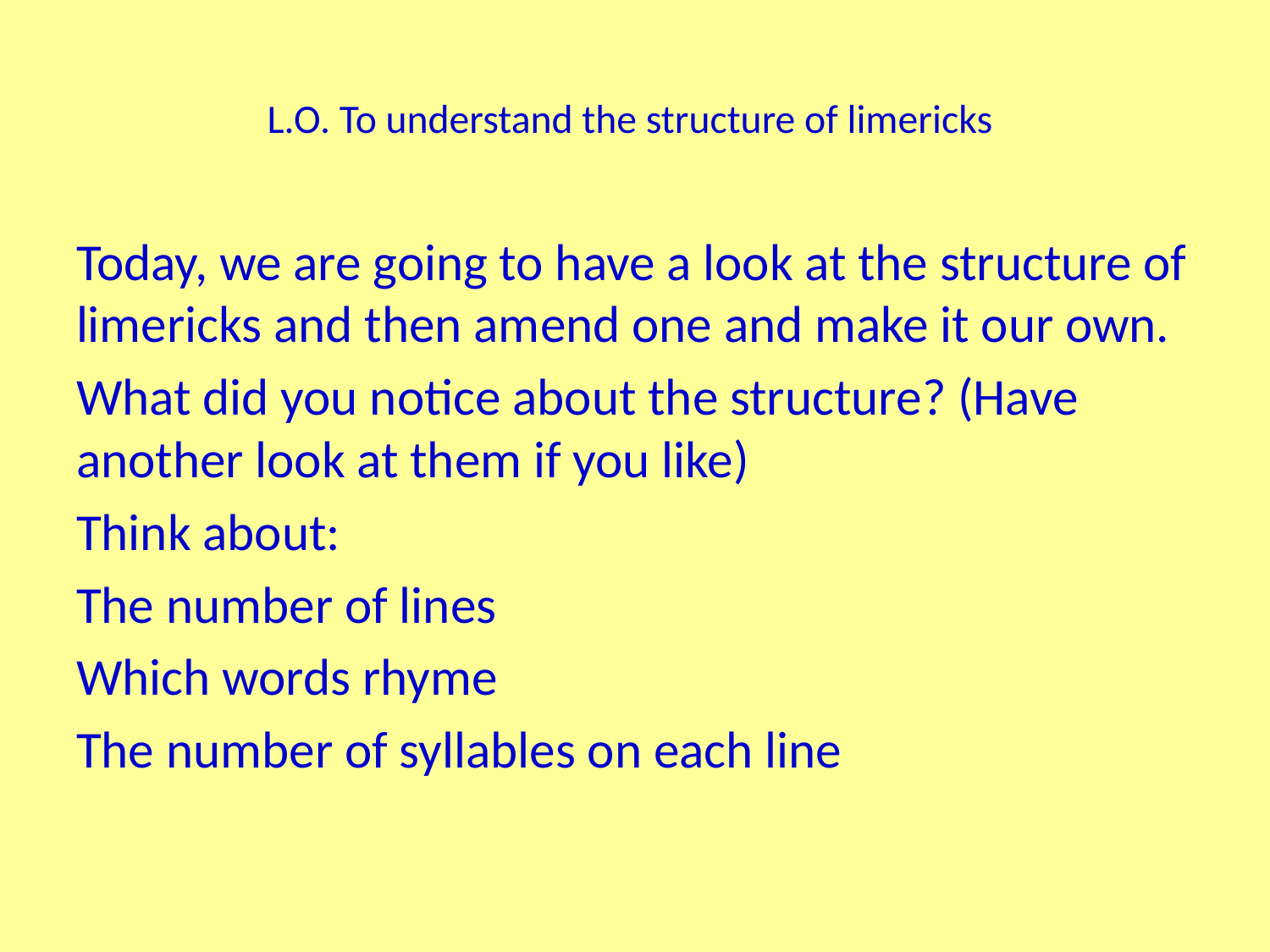

# L.O. To understand the structure of limericks
Today, we are going to have a look at the structure of limericks and then amend one and make it our own.
What did you notice about the structure? (Have another look at them if you like)
Think about:
The number of lines
Which words rhyme
The number of syllables on each line